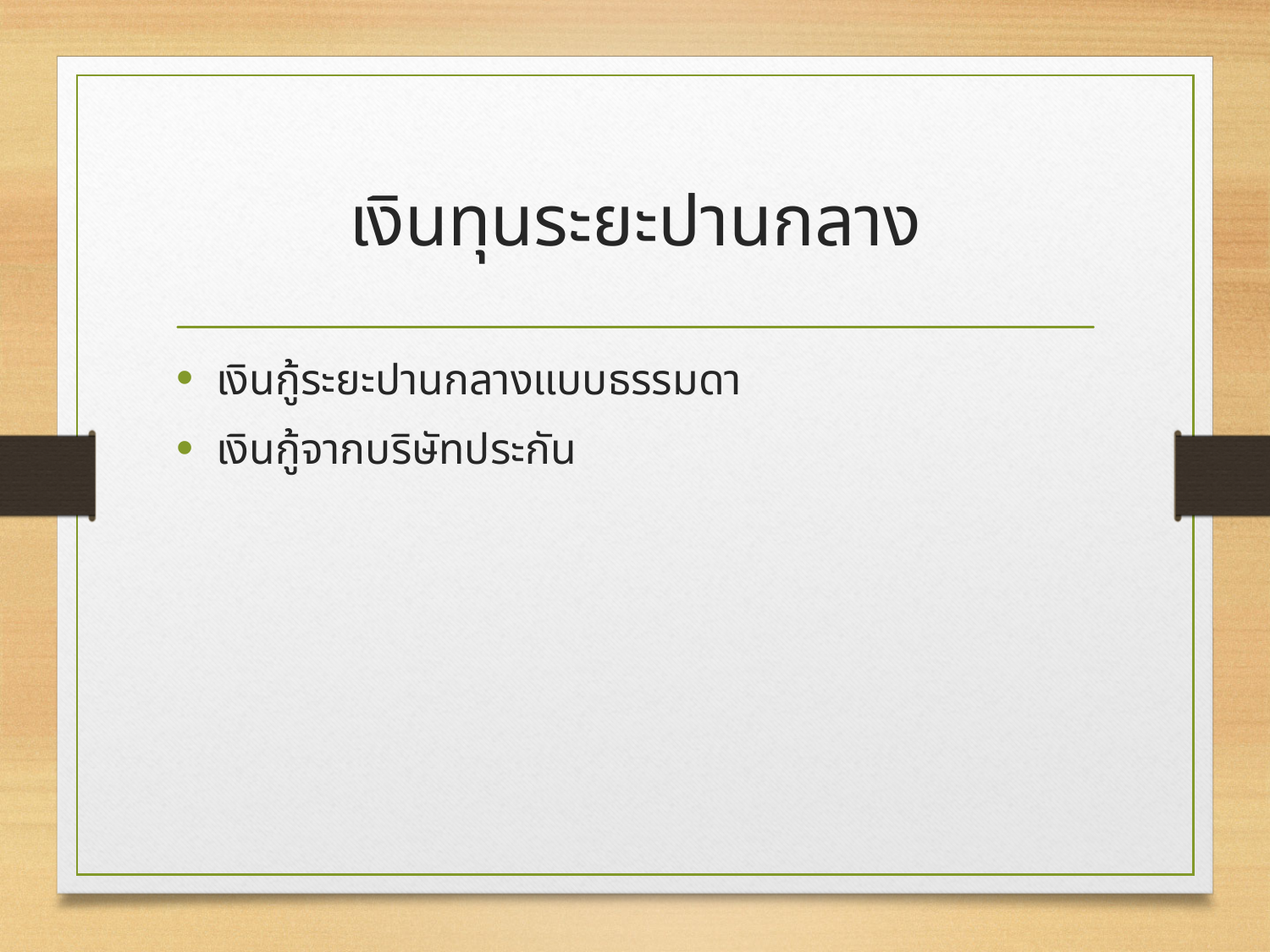

# เงินทุนระยะปานกลาง
เงินกู้ระยะปานกลางแบบธรรมดา
เงินกู้จากบริษัทประกัน